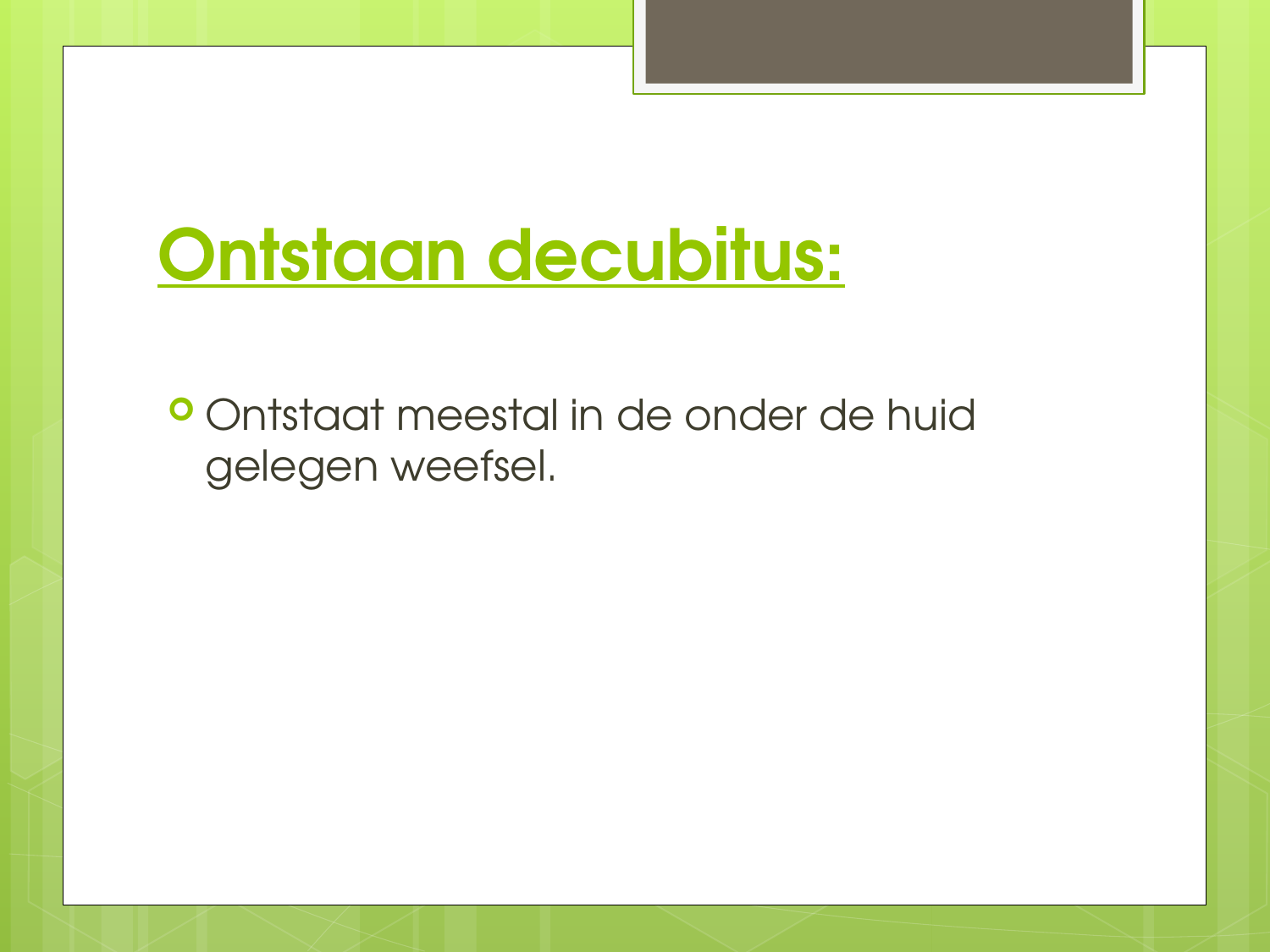

# Ontstaan decubitus:

Ontstaat meestal in de onder de huid gelegen weefsel.